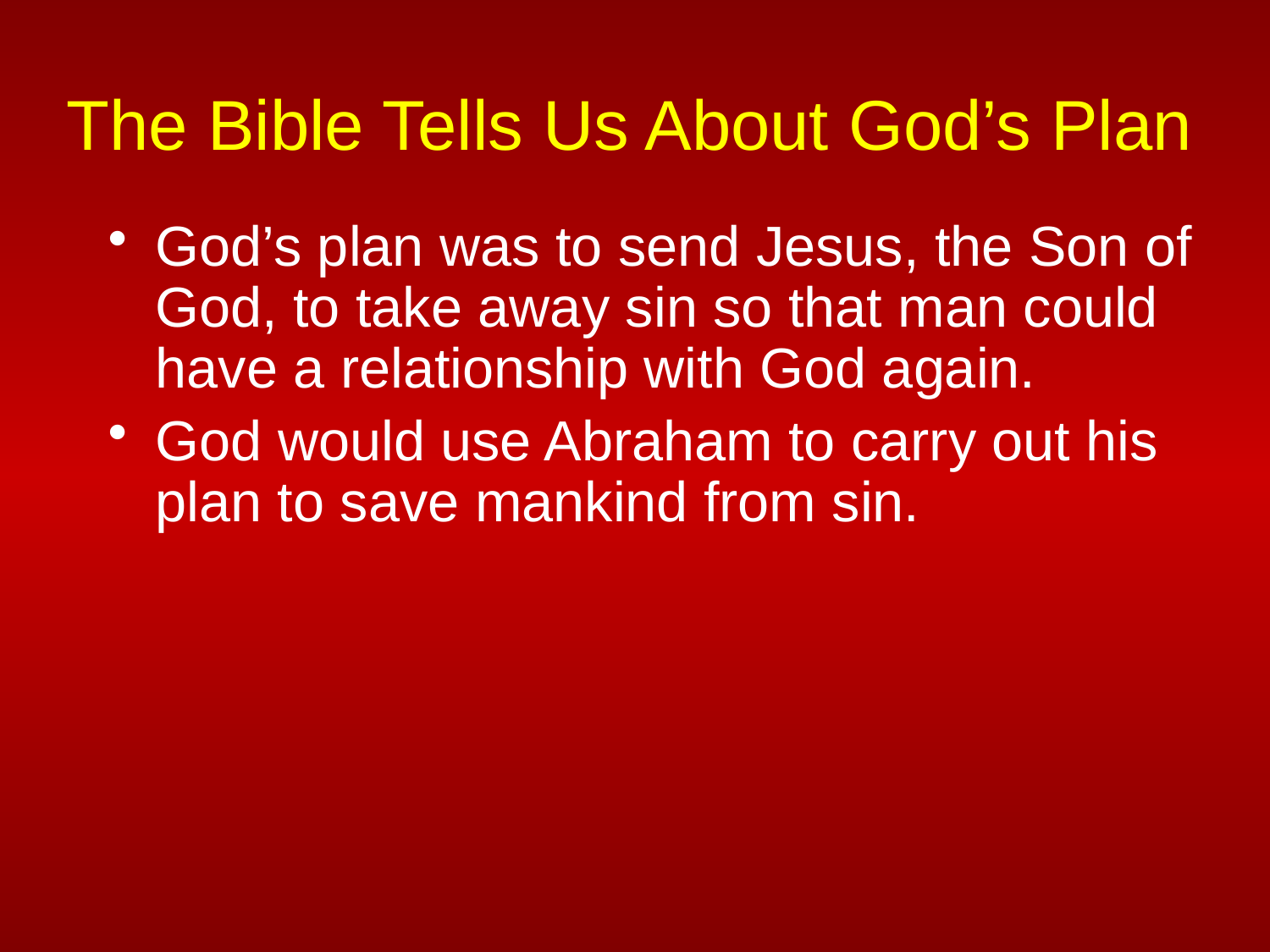

# The Bible Tells Us About God’s Plan
God’s plan was to send Jesus, the Son of God, to take away sin so that man could have a relationship with God again.
God would use Abraham to carry out his plan to save mankind from sin.